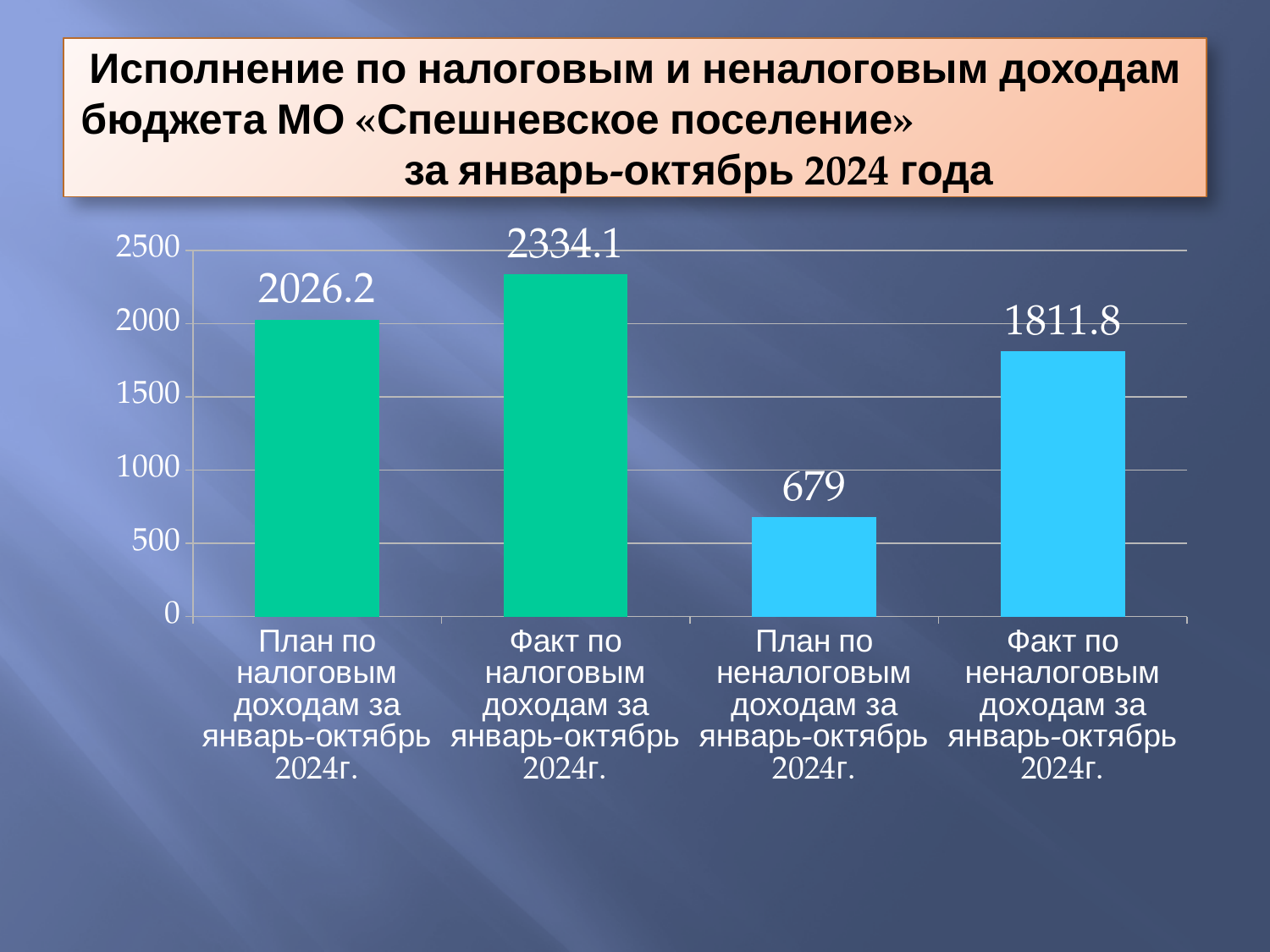

# Исполнение по налоговым и неналоговым доходам бюджета МО «Спешневское поселение»                                       за январь-октябрь 2024 года

### Chart

| Category | Столбец1 |
|---|---|
| План по налоговым доходам за январь-октябрь 2024г. | 2026.2 |
| Факт по налоговым доходам за январь-октябрь 2024г. | 2334.1 |
| План по неналоговым доходам за январь-октябрь 2024г. | 679.0 |
| Факт по неналоговым доходам за январь-октябрь 2024г. | 1811.8 |